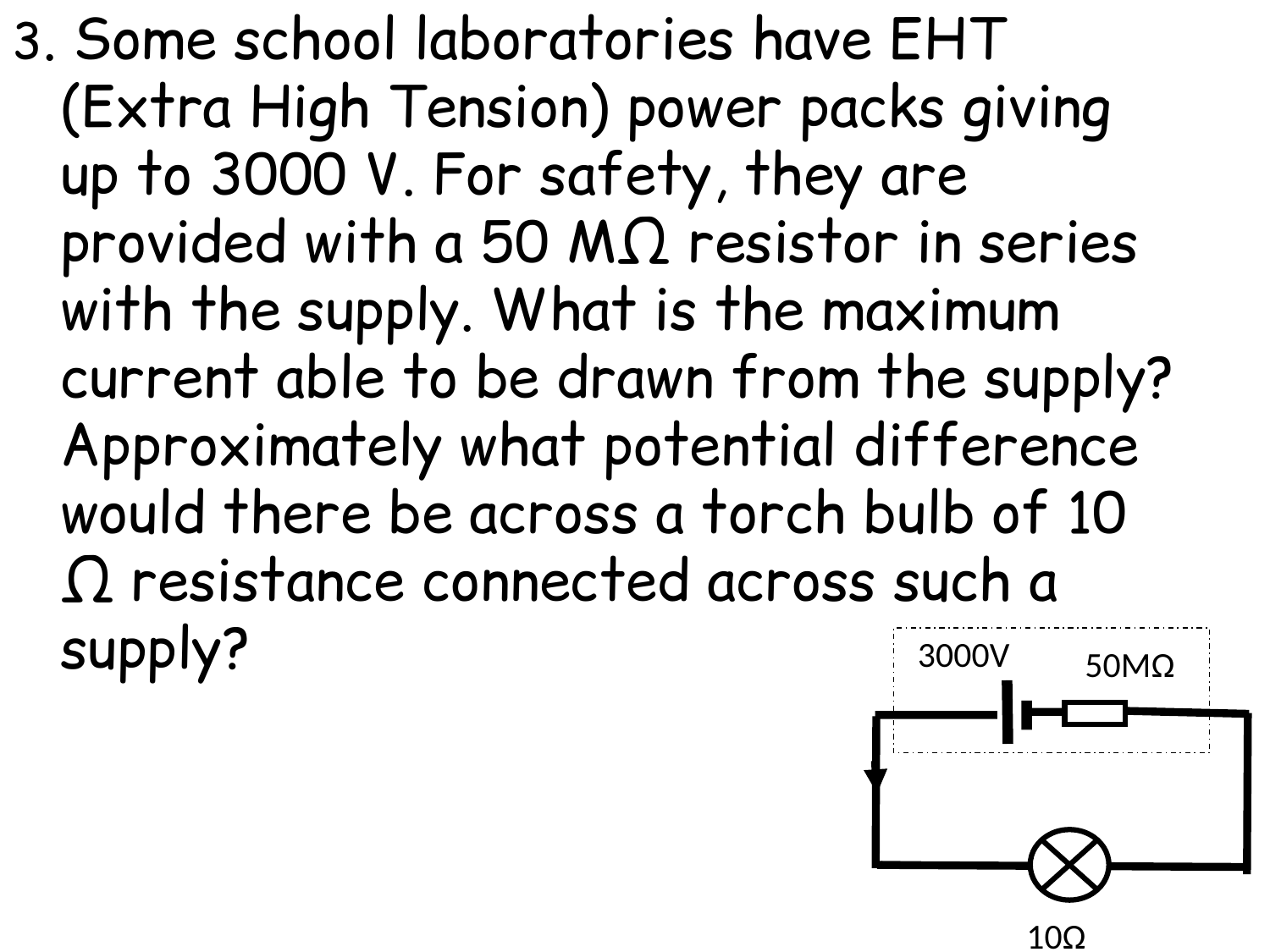

3. Some school laboratories have EHT (Extra High Tension) power packs giving up to 3000 V. For safety, they are provided with a 50 MΩ resistor in series with the supply. What is the maximum current able to be drawn from the supply? Approximately what potential difference would there be across a torch bulb of 10 Ω resistance connected across such a supply?

3000V

50MΩ

10Ω